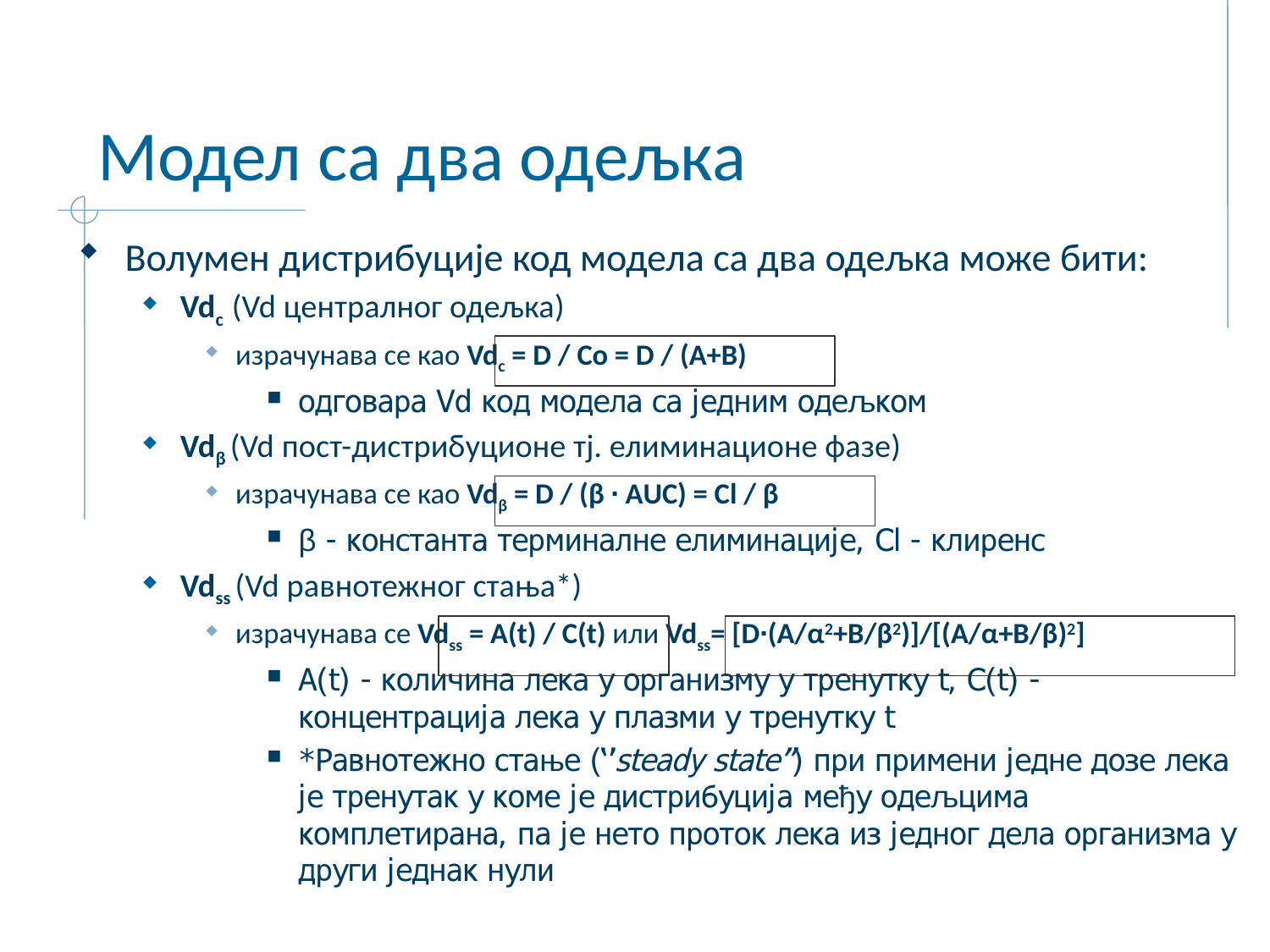

# Модел са два одељка
Волумен дистрибуције код модела са два одељка може бити:
Vdc  (Vd централног одељка)
израчунава се као Vdc = D / Co = D / (A+B)
одговара Vd код модела са једним одељком
Vdβ (Vd пост-дистрибуционе тј. елиминационе фазе)
израчунава се као Vdβ = D / (β ∙ АUC) = Cl / β
β - константа терминалне елиминације, Cl - клиренс
Vdss (Vd равнотежног стања*)
израчунава се Vdss = A(t) / C(t) или Vdss= [D∙(A/α2+B/β2)]/[(A/α+B/β)2]
A(t) - количина лека у организму у тренутку t, C(t) - концентрација лека у плазми у тренутку t
*Равнотежно стање (‘’steady state’’) при примени једне дозе лека је тренутак у коме је дистрибуција међу одељцима комплетирана, па је нето проток лека из једног дела организма у други једнак нули